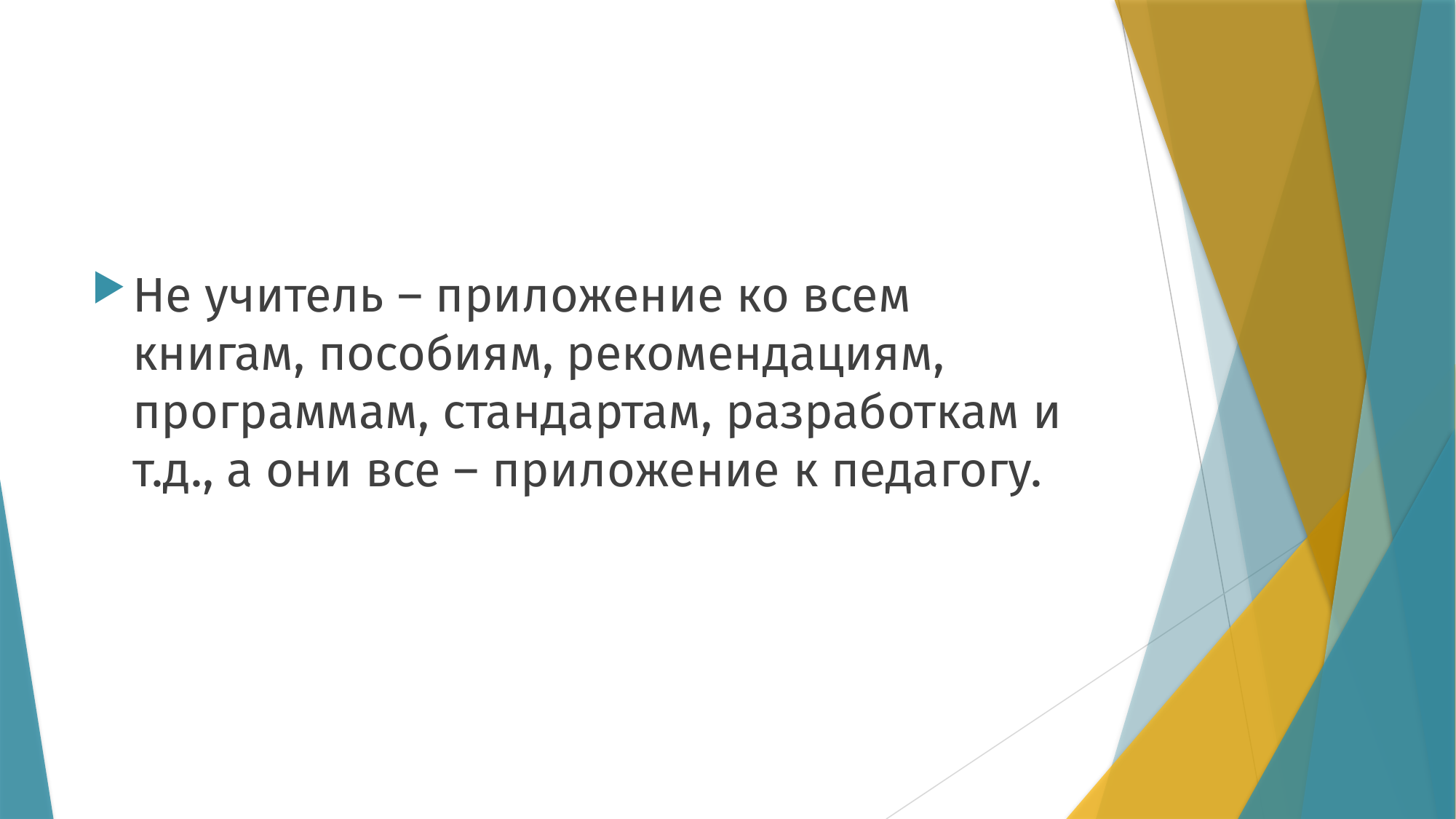

Не учитель – приложение ко всем книгам, пособиям, рекомендациям,  программам, стандартам, разработкам и т.д., а они все – приложение к педагогу.